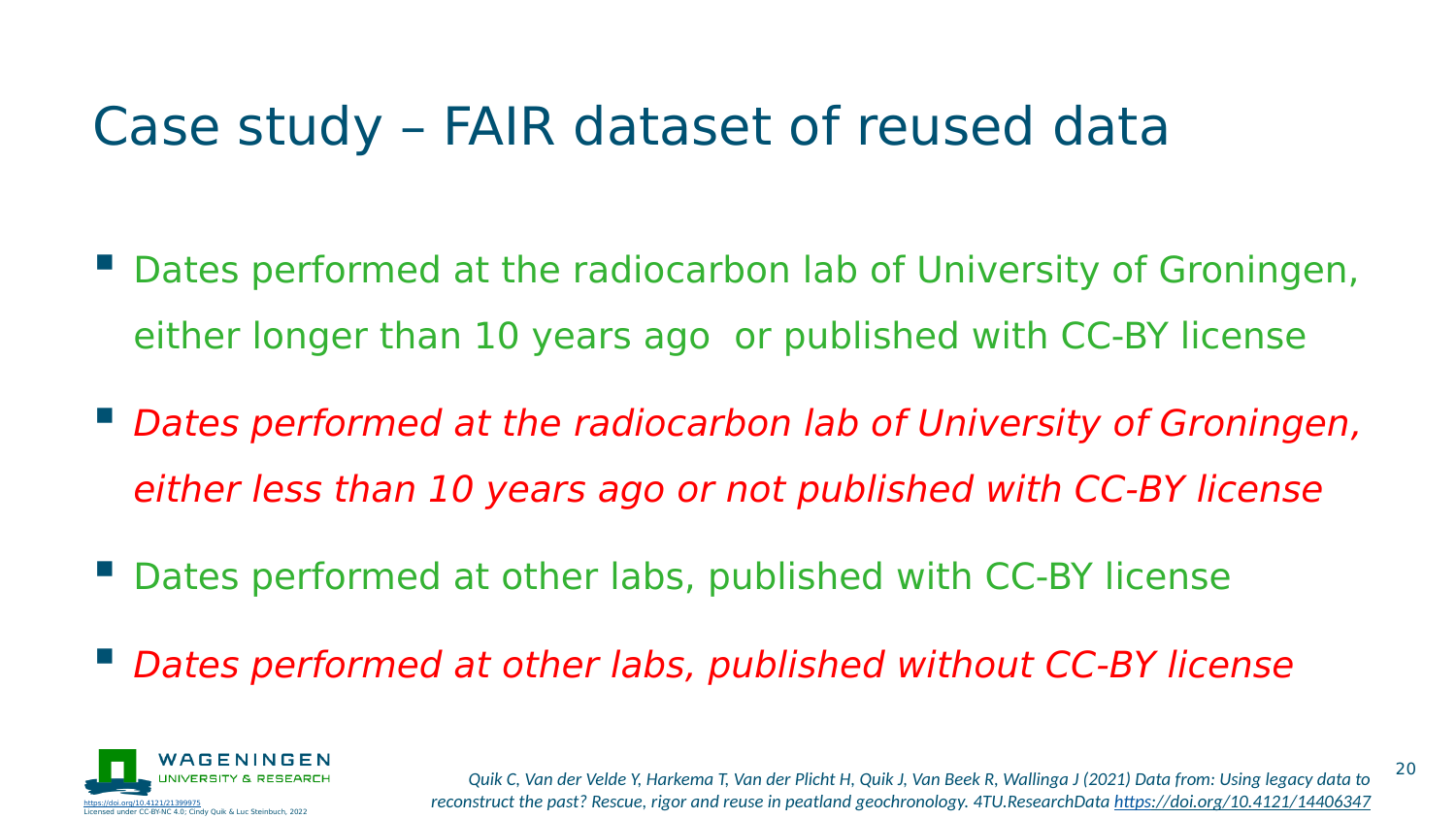

# Case study – FAIR dataset of reused data
Dates performed at the radiocarbon lab of University of Groningen, either longer than 10 years ago  or published with CC-BY license
Dates performed at the radiocarbon lab of University of Groningen, either less than 10 years ago or not published with CC-BY license
Dates performed at other labs, published with CC-BY license
Dates performed at other labs, published without CC-BY license

20
Quik C, Van der Velde Y, Harkema T, Van der Plicht H, Quik J, Van Beek R, Wallinga J (2021) Data from: Using legacy data to reconstruct the past? Rescue, rigor and reuse in peatland geochronology. 4TU.ResearchData https://doi.org/10.4121/14406347